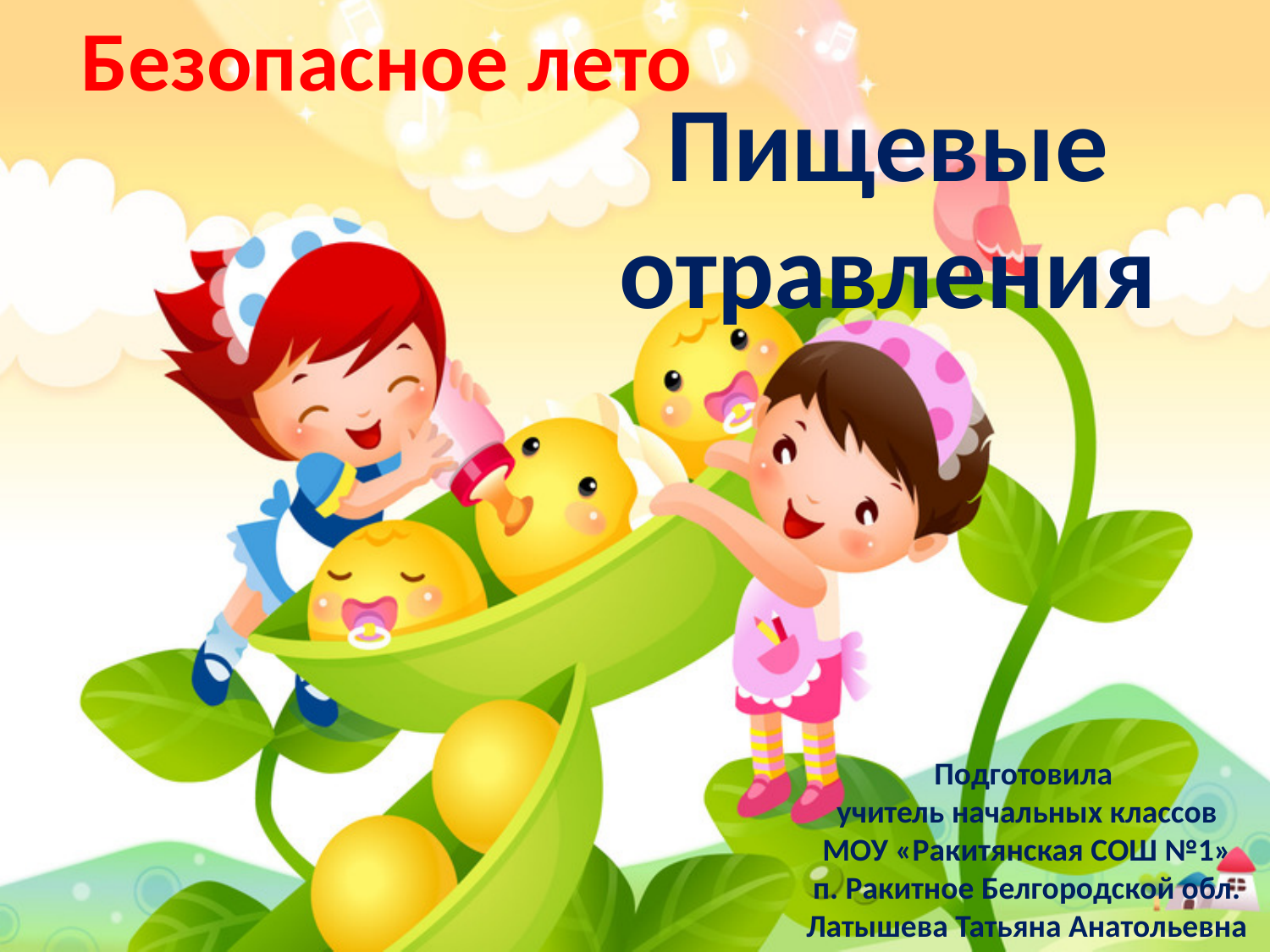

Безопасное лето
Пищевые отравления
Подготовила
учитель начальных классов
МОУ «Ракитянская СОШ №1»
п. Ракитное Белгородской обл.
Латышева Татьяна Анатольевна